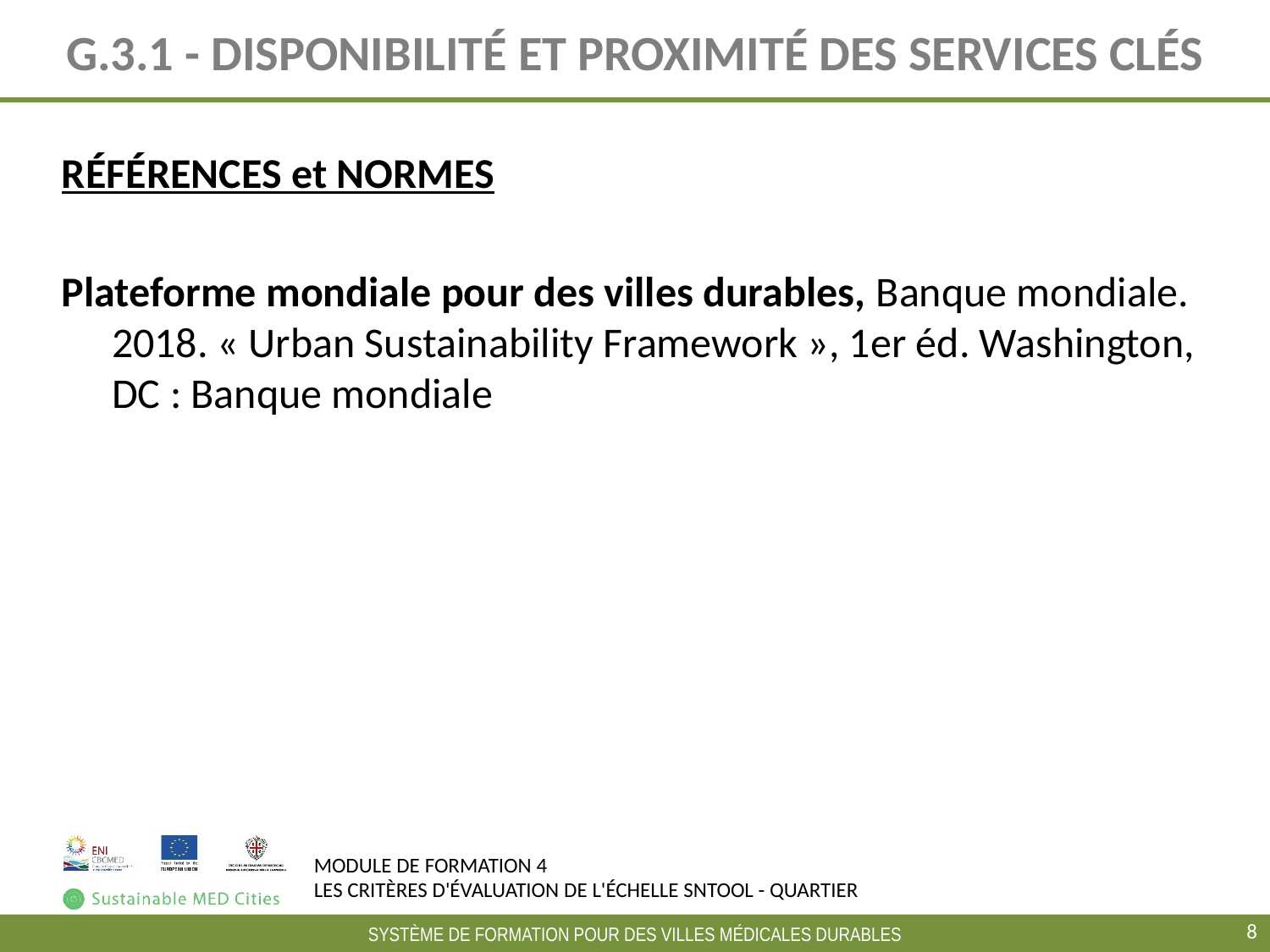

# G.3.1 - DISPONIBILITÉ ET PROXIMITÉ DES SERVICES CLÉS
RÉFÉRENCES et NORMES

Plateforme mondiale pour des villes durables, Banque mondiale. 2018. « Urban Sustainability Framework », 1er éd. Washington, DC : Banque mondiale
8